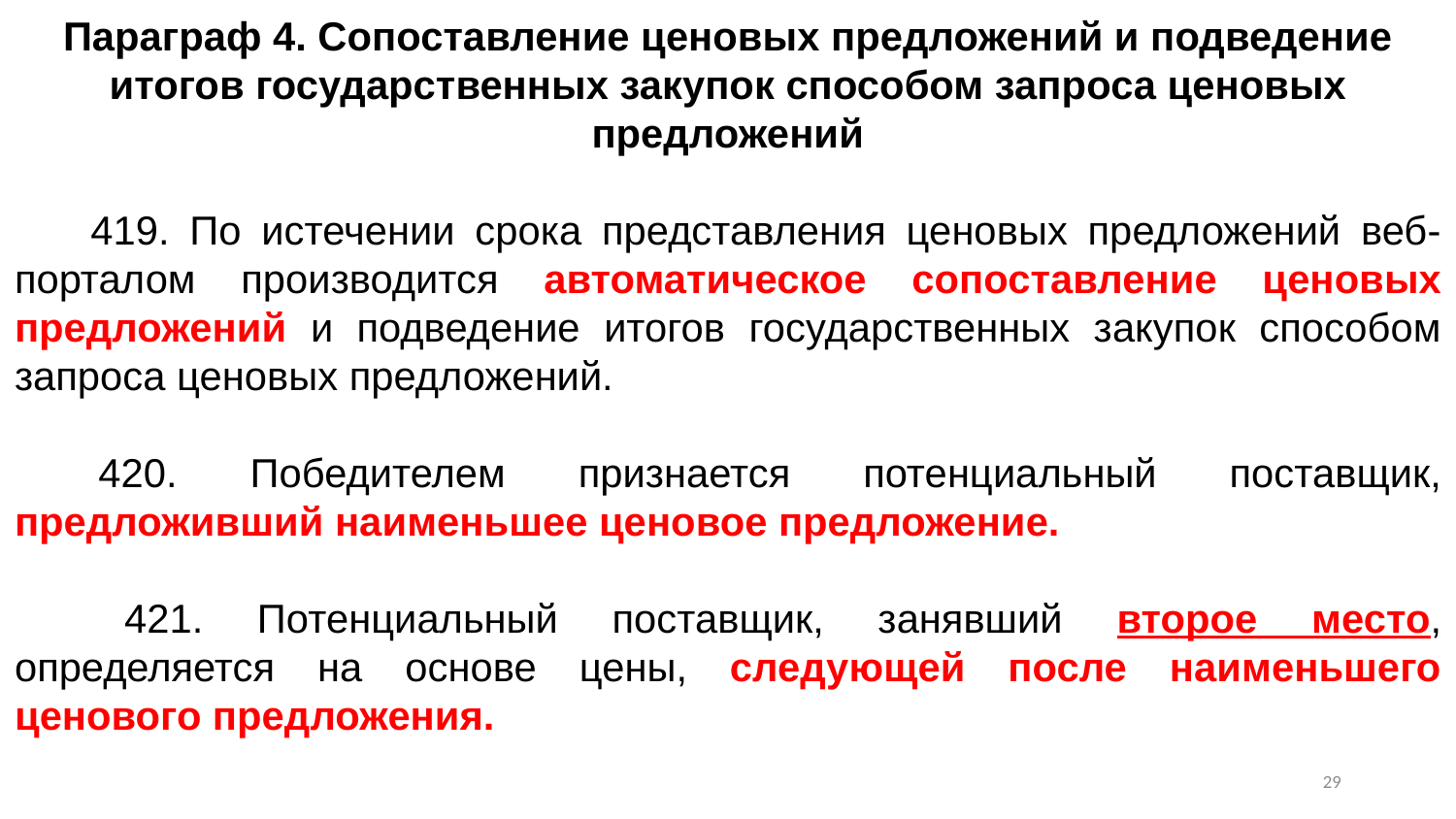

Параграф 4. Сопоставление ценовых предложений и подведение итогов государственных закупок способом запроса ценовых предложений

      419. По истечении срока представления ценовых предложений веб-порталом производится автоматическое сопоставление ценовых предложений и подведение итогов государственных закупок способом запроса ценовых предложений.

  420. Победителем признается потенциальный поставщик, предложивший наименьшее ценовое предложение.

      421. Потенциальный поставщик, занявший второе место, определяется на основе цены, следующей после наименьшего ценового предложения.
29